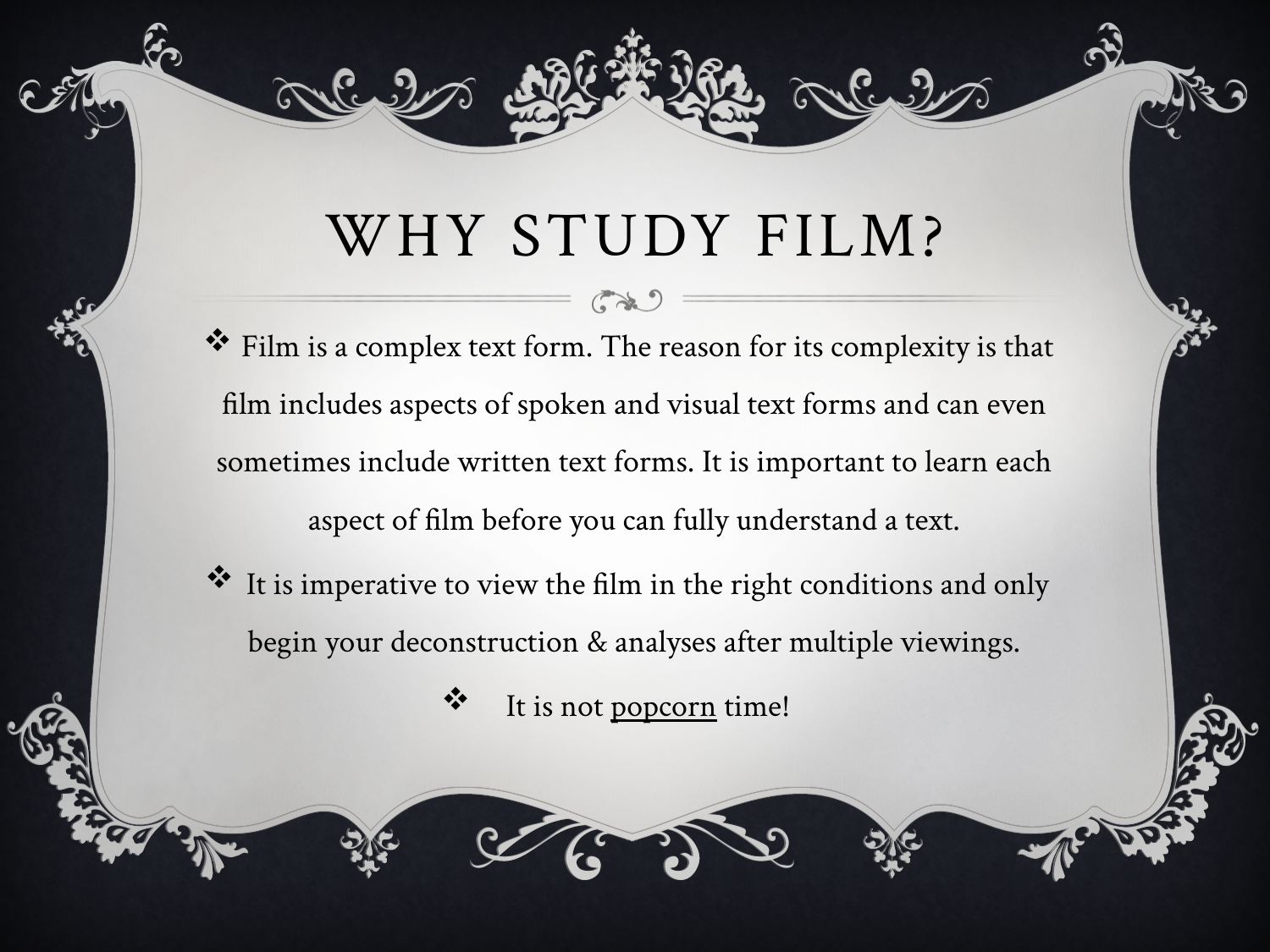

# Why Study film?
Film is a complex text form. The reason for its complexity is that film includes aspects of spoken and visual text forms and can even sometimes include written text forms. It is important to learn each aspect of film before you can fully understand a text.
It is imperative to view the film in the right conditions and only begin your deconstruction & analyses after multiple viewings.
It is not popcorn time!